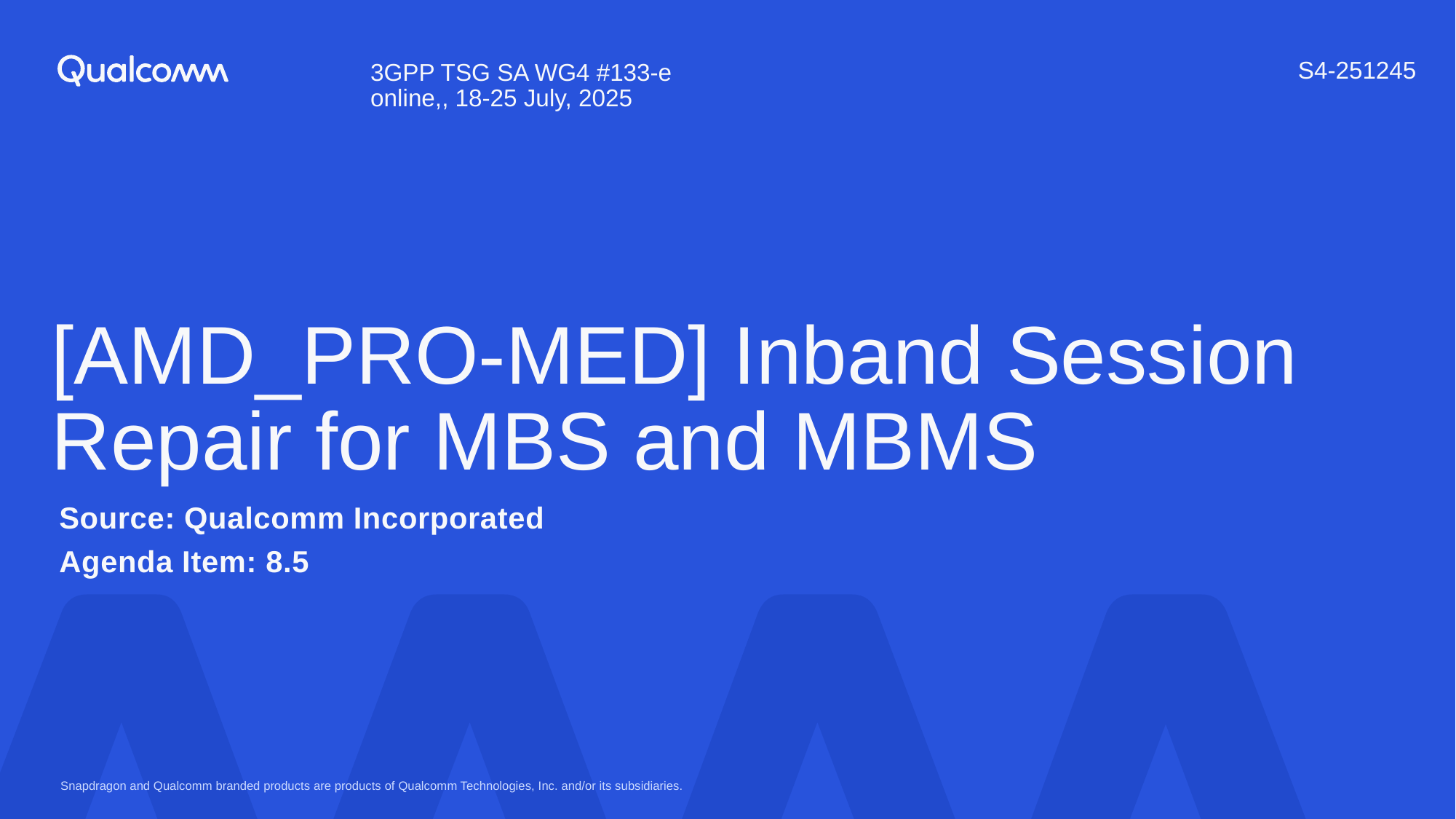

S4-251245
3GPP TSG SA WG4 #133-e
online,, 18-25 July, 2025
# [AMD_PRO-MED] Inband Session Repair for MBS and MBMS
Source: Qualcomm Incorporated
Agenda Item: 8.5